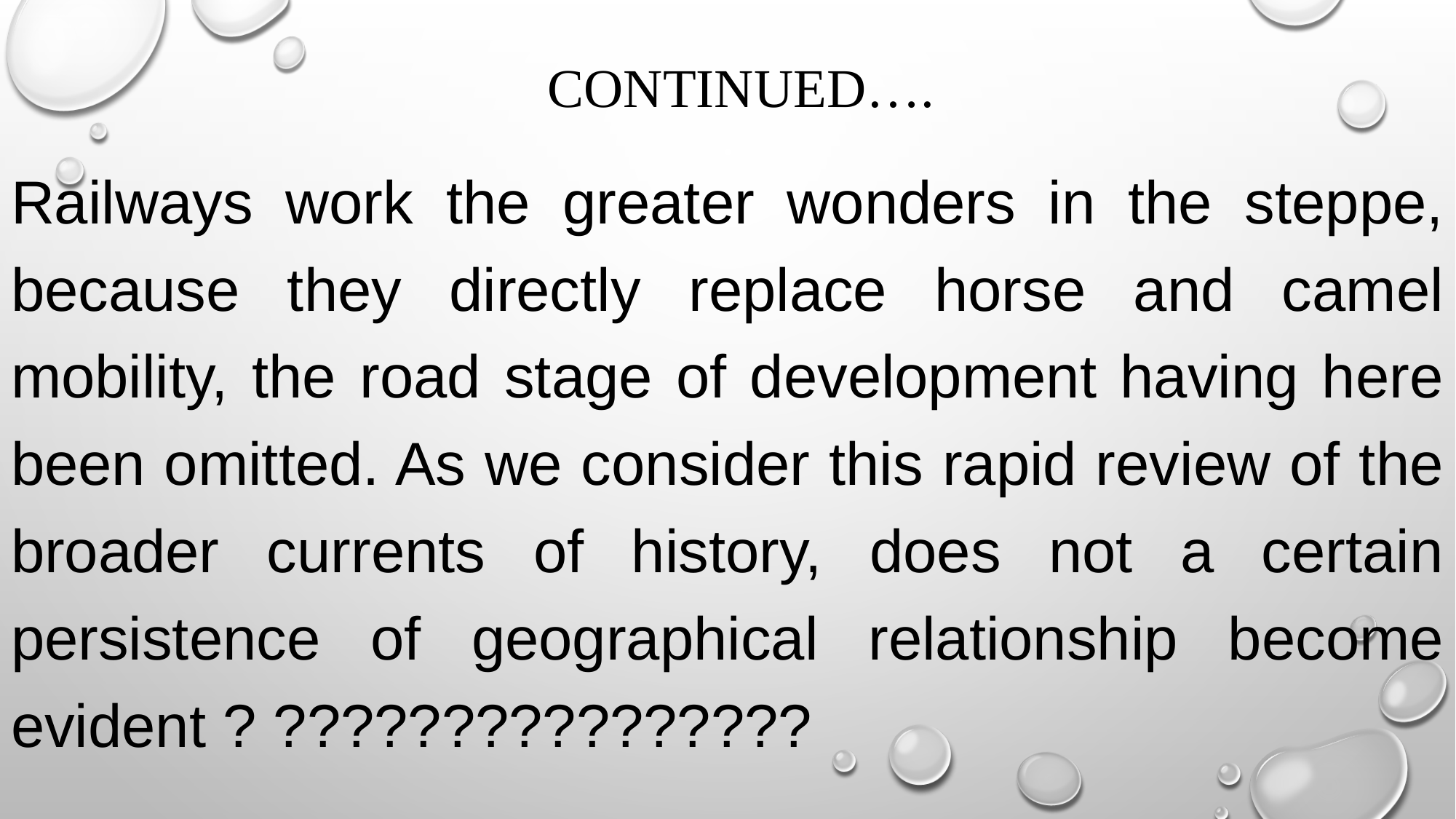

# continued….
Railways work the greater wonders in the steppe, because they directly replace horse and camel mobility, the road stage of development having here been omitted. As we consider this rapid review of the broader currents of history, does not a certain persistence of geographical relationship become evident ? ????????????????